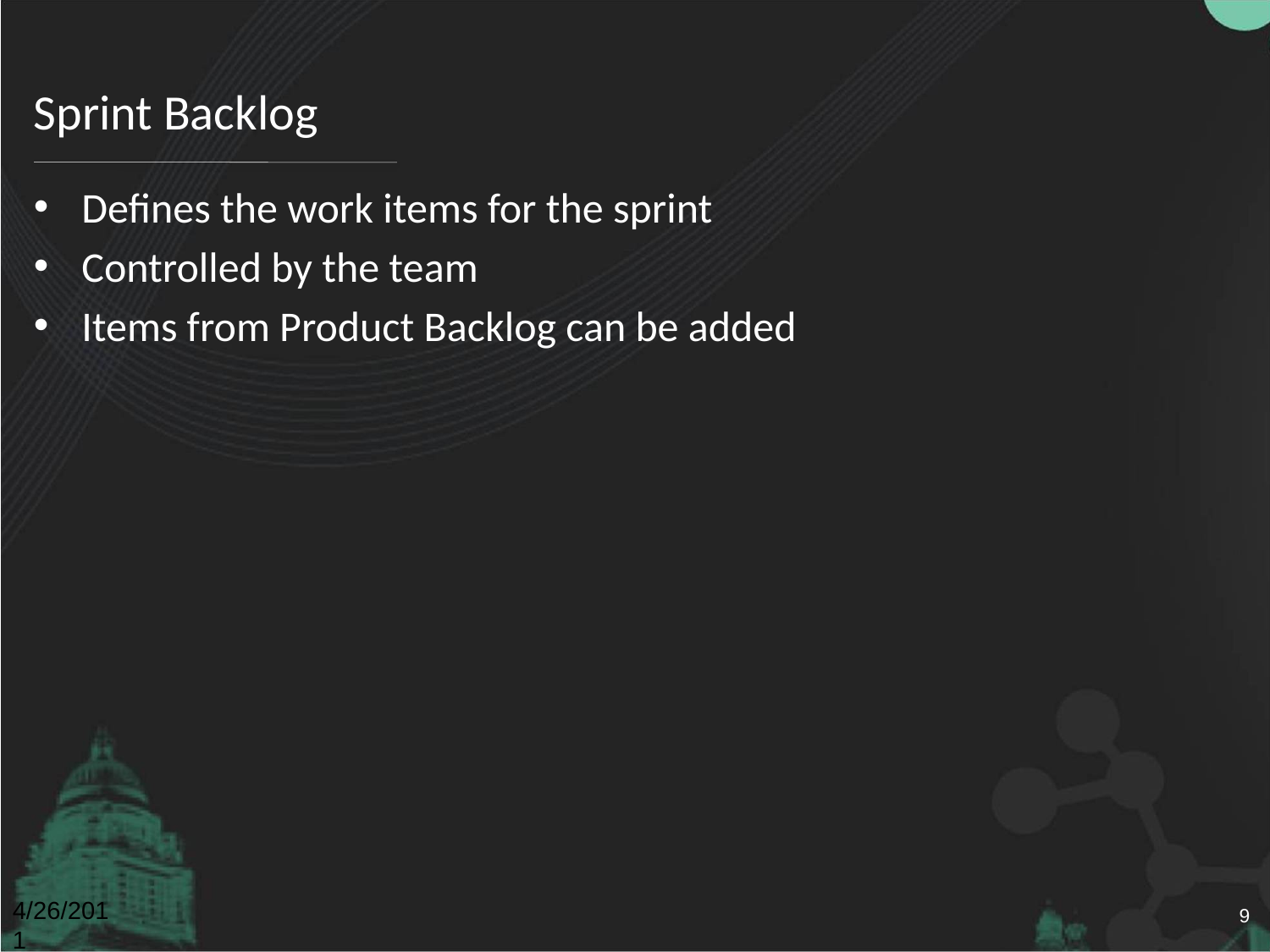

# Sprint Backlog
Defines the work items for the sprint
Controlled by the team
Items from Product Backlog can be added
4/26/2011
9